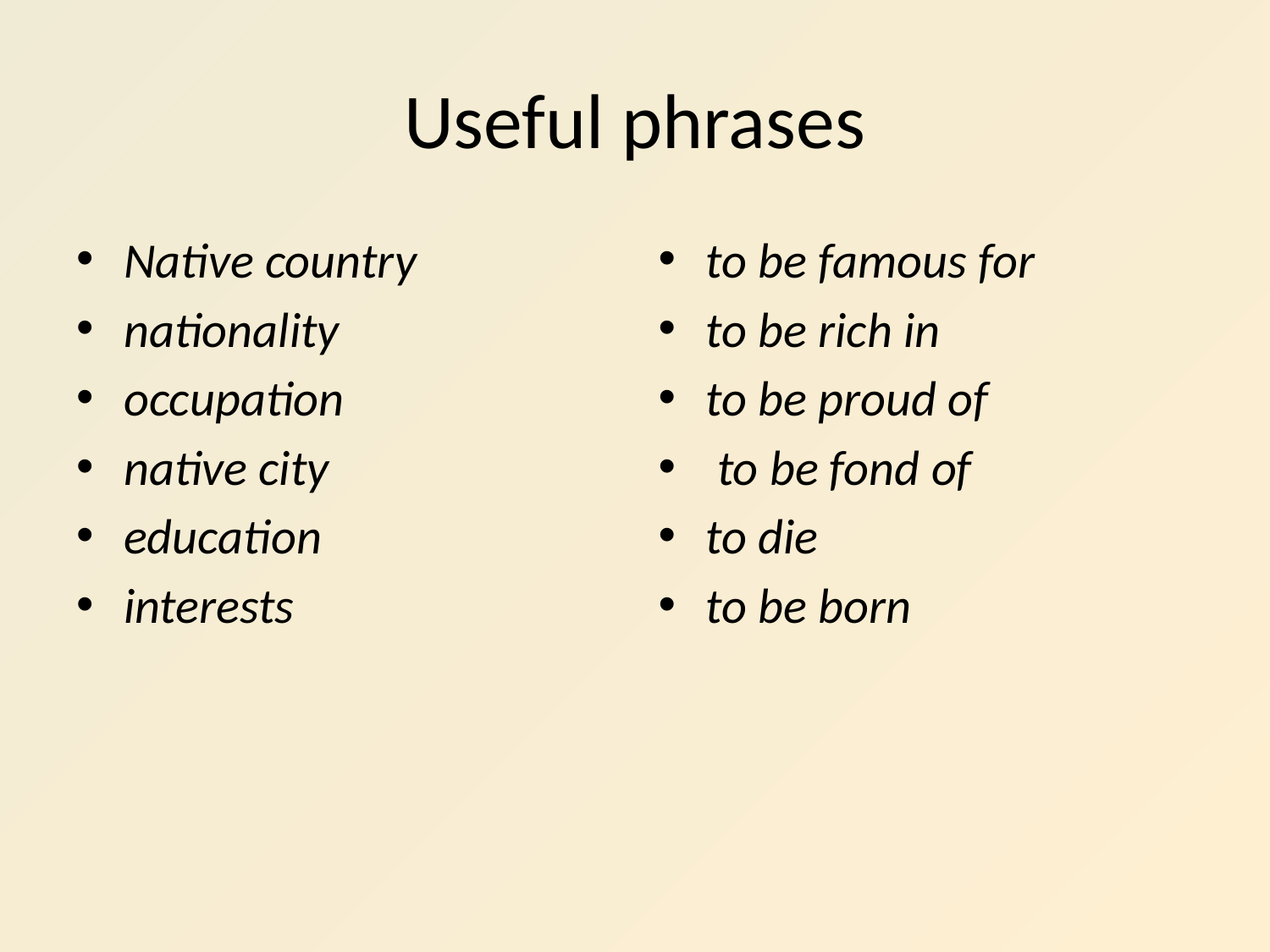

# Useful phrases
Native country
nationality
occupation
native city
education
interests

to be famous for
to be rich in
to be proud of
 to be fond of
to die
to be born